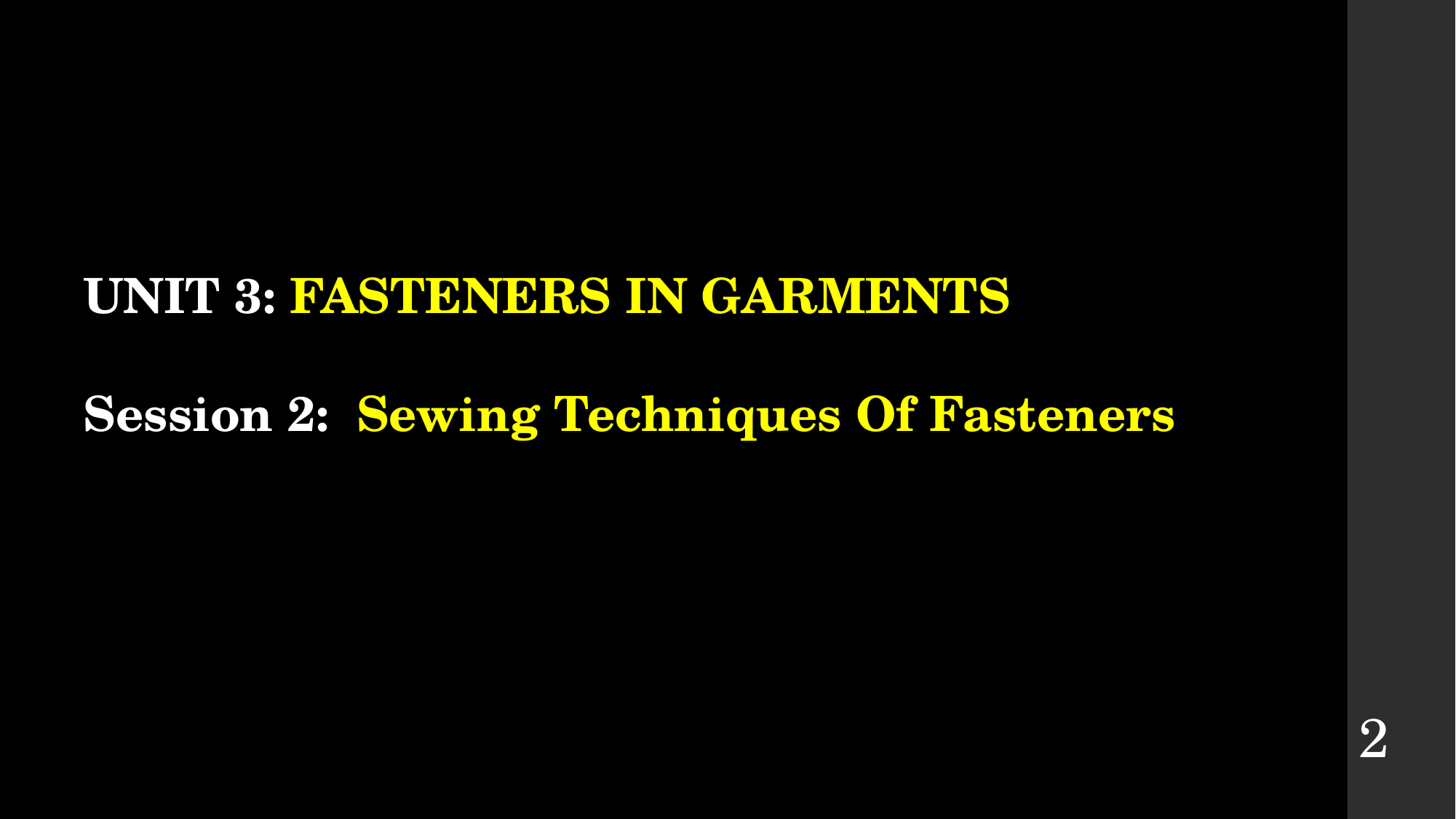

UNIT 3: FASTENERS IN GARMENTS

Session 2:  Sewing Techniques Of Fasteners
2